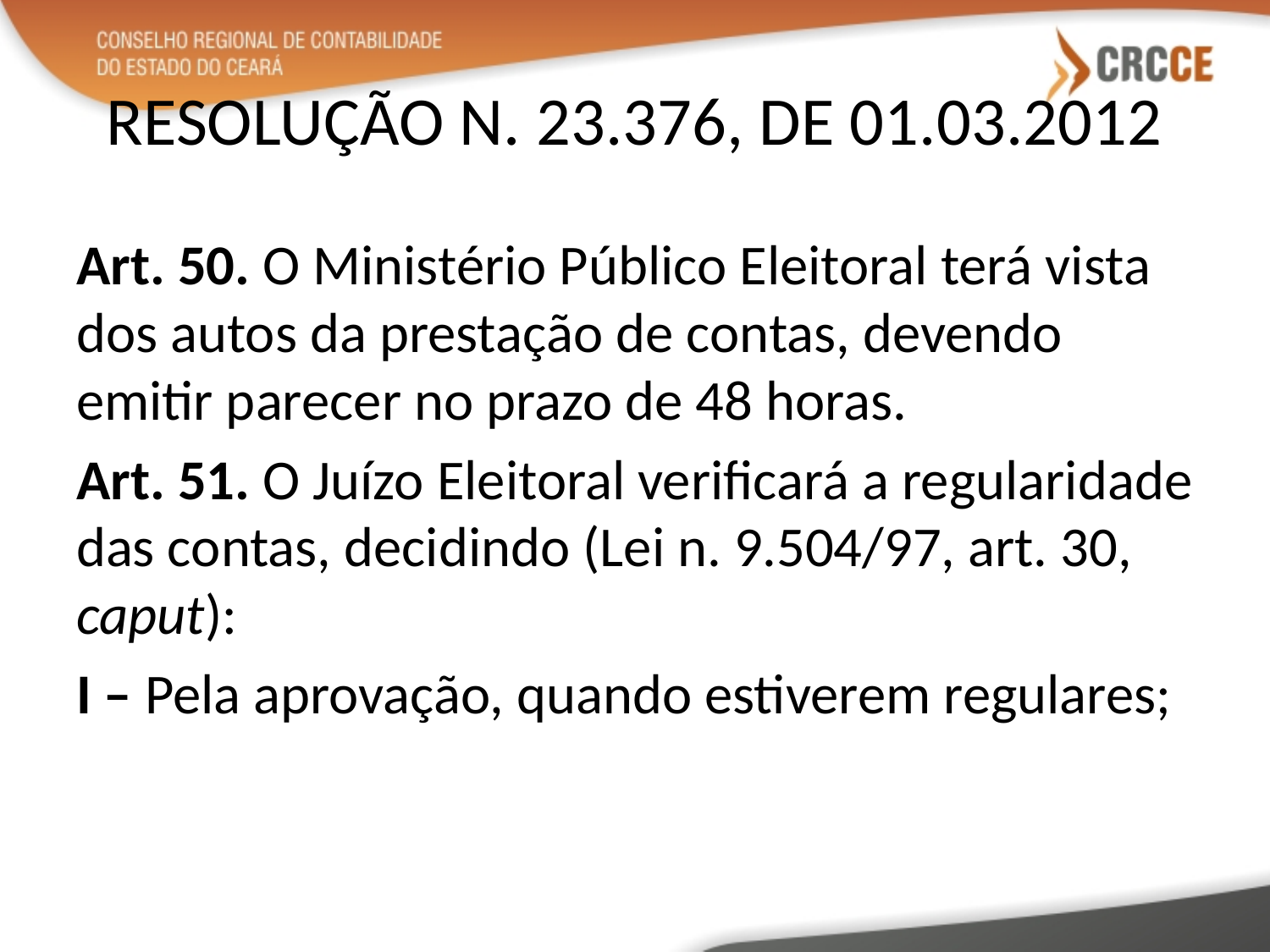

# RESOLUÇÃO N. 23.376, DE 01.03.2012
Art. 50. O Ministério Público Eleitoral terá vista dos autos da prestação de contas, devendo emitir parecer no prazo de 48 horas.
Art. 51. O Juízo Eleitoral verificará a regularidade das contas, decidindo (Lei n. 9.504/97, art. 30, caput):
I – Pela aprovação, quando estiverem regulares;